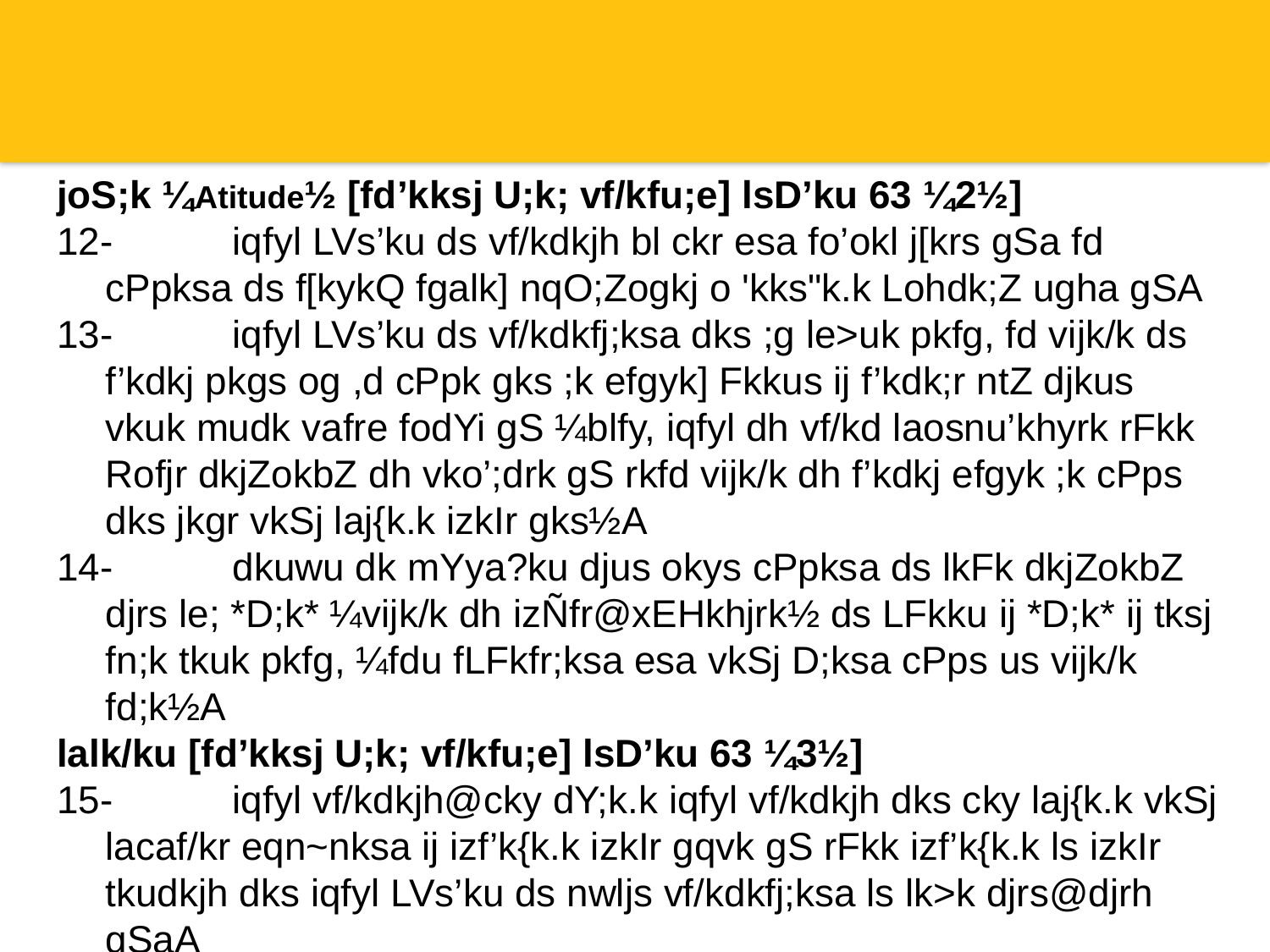

joS;k ¼Atitude½ [fd’kksj U;k; vf/kfu;e] lsD’ku 63 ¼2½]
12-	iqfyl LVs’ku ds vf/kdkjh bl ckr esa fo’okl j[krs gSa fd cPpksa ds f[kykQ fgalk] nqO;Zogkj o 'kks"k.k Lohdk;Z ugha gSA
13-	iqfyl LVs’ku ds vf/kdkfj;ksa dks ;g le>uk pkfg, fd vijk/k ds f’kdkj pkgs og ,d cPpk gks ;k efgyk] Fkkus ij f’kdk;r ntZ djkus vkuk mudk vafre fodYi gS ¼blfy, iqfyl dh vf/kd laosnu’khyrk rFkk Rofjr dkjZokbZ dh vko’;drk gS rkfd vijk/k dh f’kdkj efgyk ;k cPps dks jkgr vkSj laj{k.k izkIr gks½A
14-	dkuwu dk mYya?ku djus okys cPpksa ds lkFk dkjZokbZ djrs le; *D;k* ¼vijk/k dh izÑfr@xEHkhjrk½ ds LFkku ij *D;k* ij tksj fn;k tkuk pkfg, ¼fdu fLFkfr;ksa esa vkSj D;ksa cPps us vijk/k fd;k½A
lalk/ku [fd’kksj U;k; vf/kfu;e] lsD’ku 63 ¼3½]
15-	iqfyl vf/kdkjh@cky dY;k.k iqfyl vf/kdkjh dks cky laj{k.k vkSj lacaf/kr eqn~nksa ij izf’k{k.k izkIr gqvk gS rFkk izf’k{k.k ls izkIr tkudkjh dks iqfyl LVs’ku ds nwljs vf/kdkfj;ksa ls lk>k djrs@djrh gSaA
16-	cPpksa vkSj efgykvksa dks fgalk rFkk 'kks"k.k ls laj{k.k nsus ds fy, fofHkUu fo’ks"k vf/kfu;eksa ls lacaf/kr lalk/ku lkexzh iqfyl Fkkus esa miyC/k gS ,oa mldk iz;ksx fd;k tkrk gSA